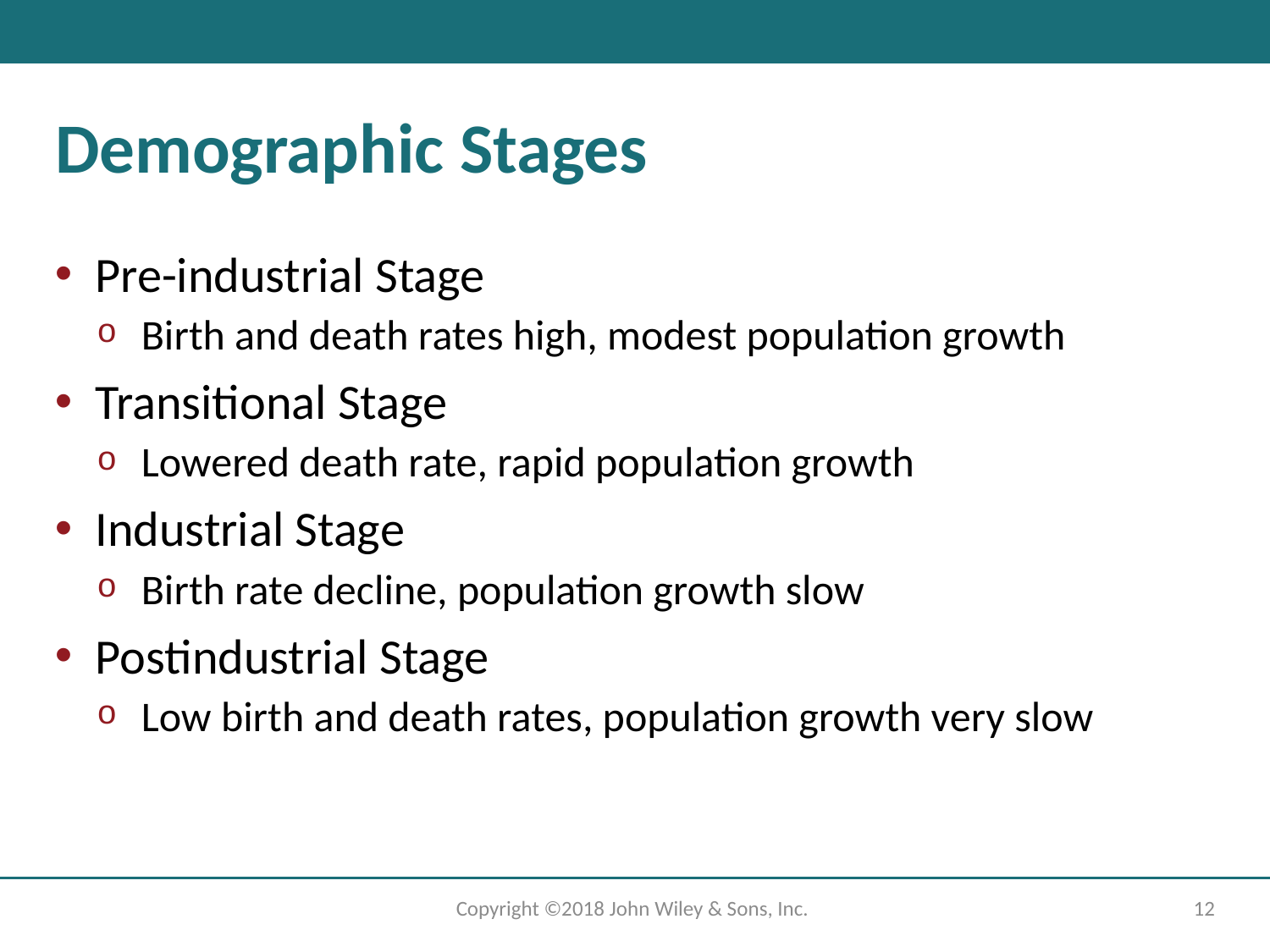

# Demographic Stages
Pre-industrial Stage
Birth and death rates high, modest population growth
Transitional Stage
Lowered death rate, rapid population growth
Industrial Stage
Birth rate decline, population growth slow
Postindustrial Stage
Low birth and death rates, population growth very slow
Copyright ©2018 John Wiley & Sons, Inc.
12